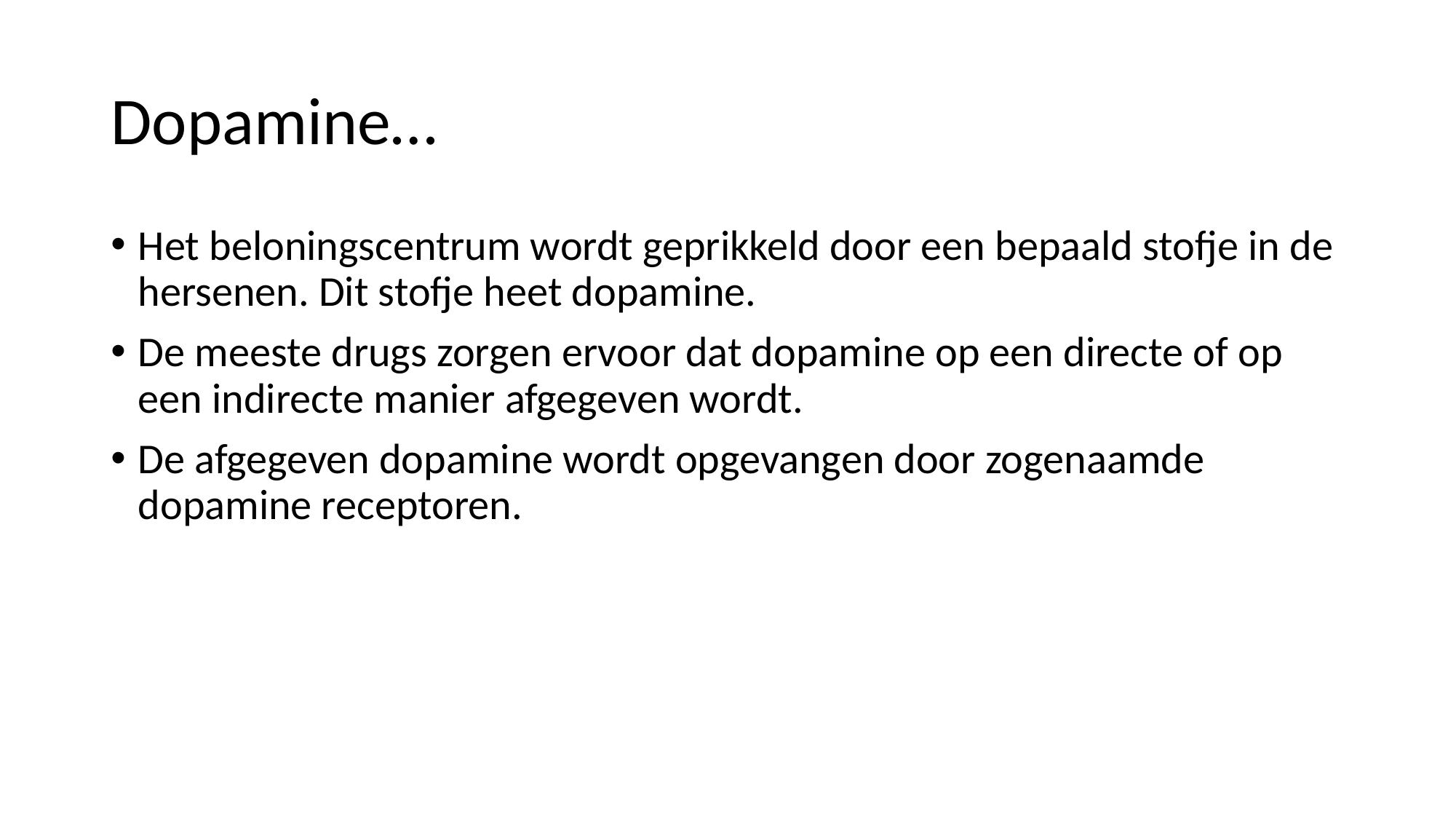

# Dopamine…
Het beloningscentrum wordt geprikkeld door een bepaald stofje in de hersenen. Dit stofje heet dopamine.
De meeste drugs zorgen ervoor dat dopamine op een directe of op een indirecte manier afgegeven wordt.
De afgegeven dopamine wordt opgevangen door zogenaamde dopamine receptoren.